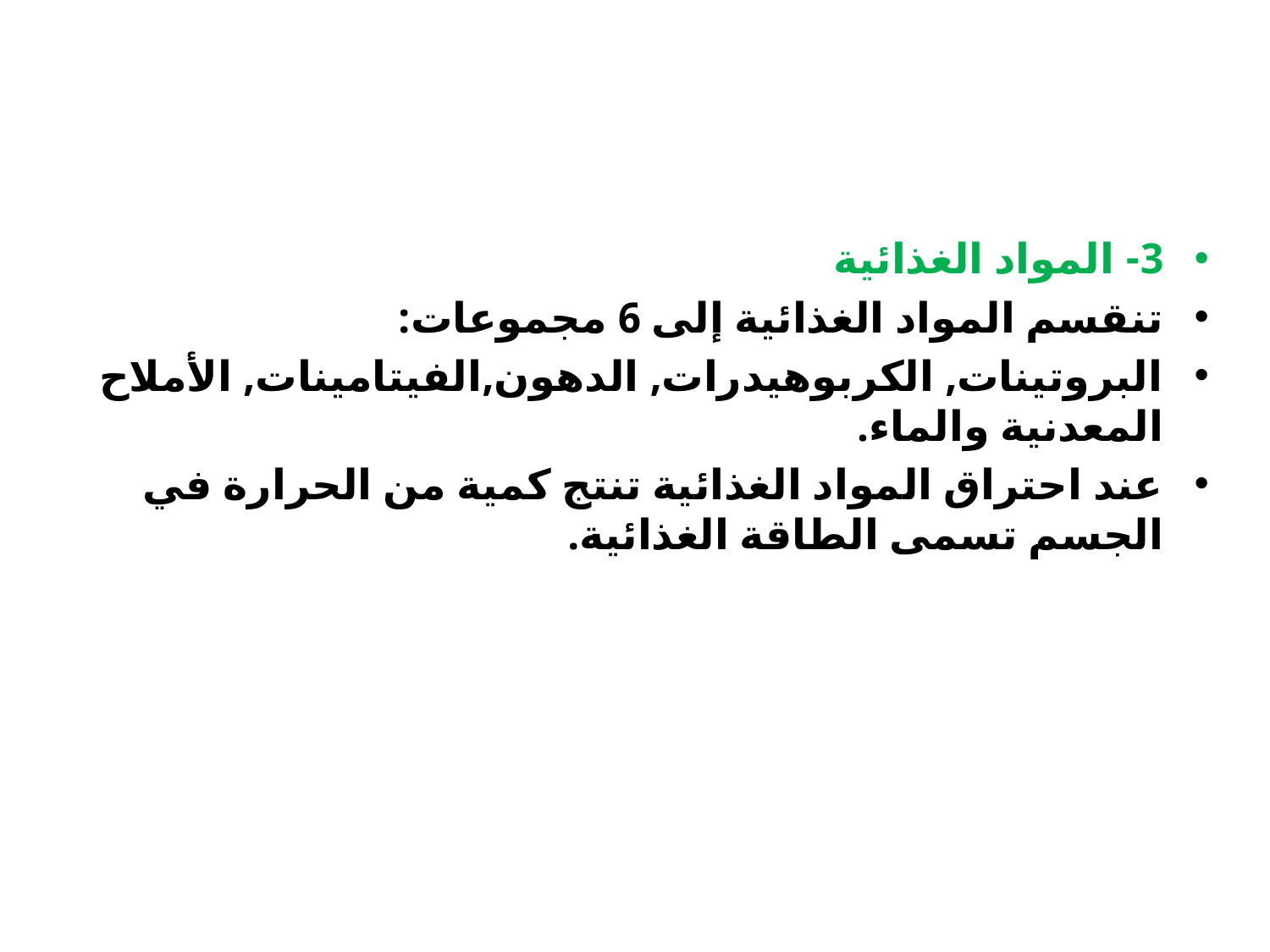

3- المواد الغذائية
تنقسم المواد الغذائية إلى 6 مجموعات:
البروتينات, الكربوهيدرات, الدهون,الفيتامينات, الأملاح المعدنية والماء.
عند احتراق المواد الغذائية تنتج كمية من الحرارة في الجسم تسمى الطاقة الغذائية.